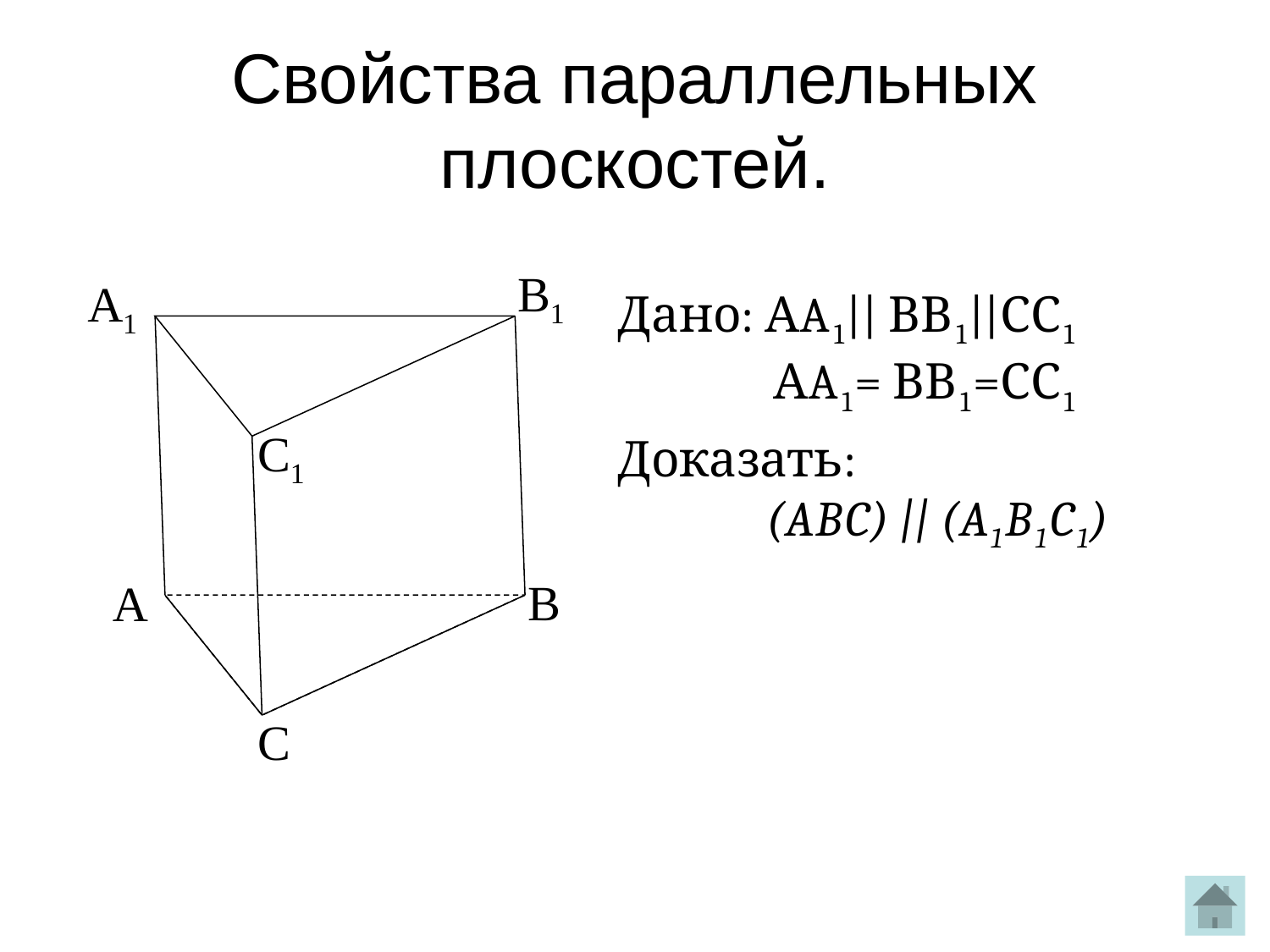

Свойства параллельных плоскостей.
B1
А1

C1
В
А

С
Дано: АA1|| ВВ1||СС1
 АA1= ВВ1=СС1
Доказать:
(ABC) || (A1B1C1)